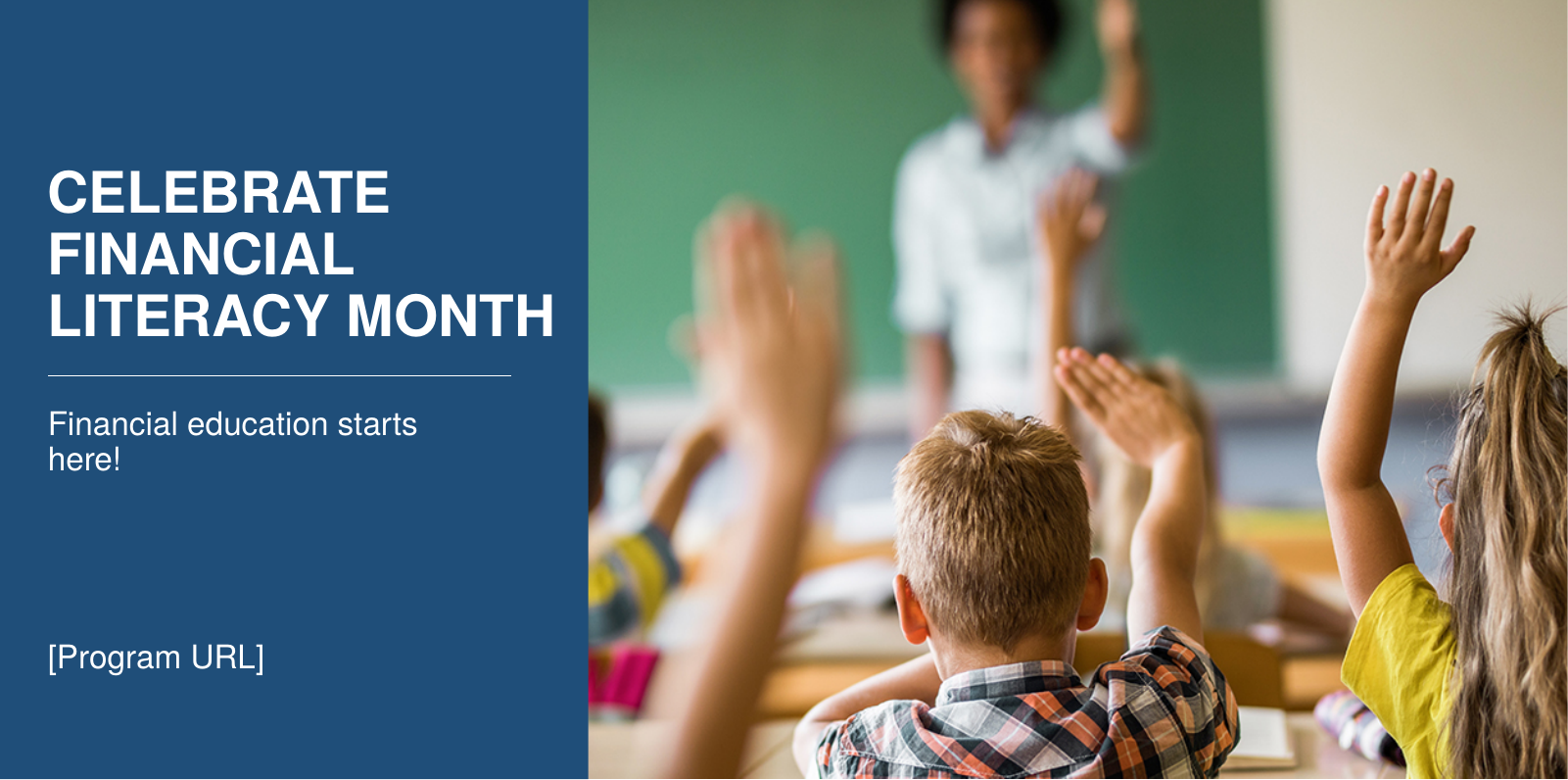

CELEBRATE FINANCIAL LITERACY MONTH
Financial education starts here!

[Program URL]